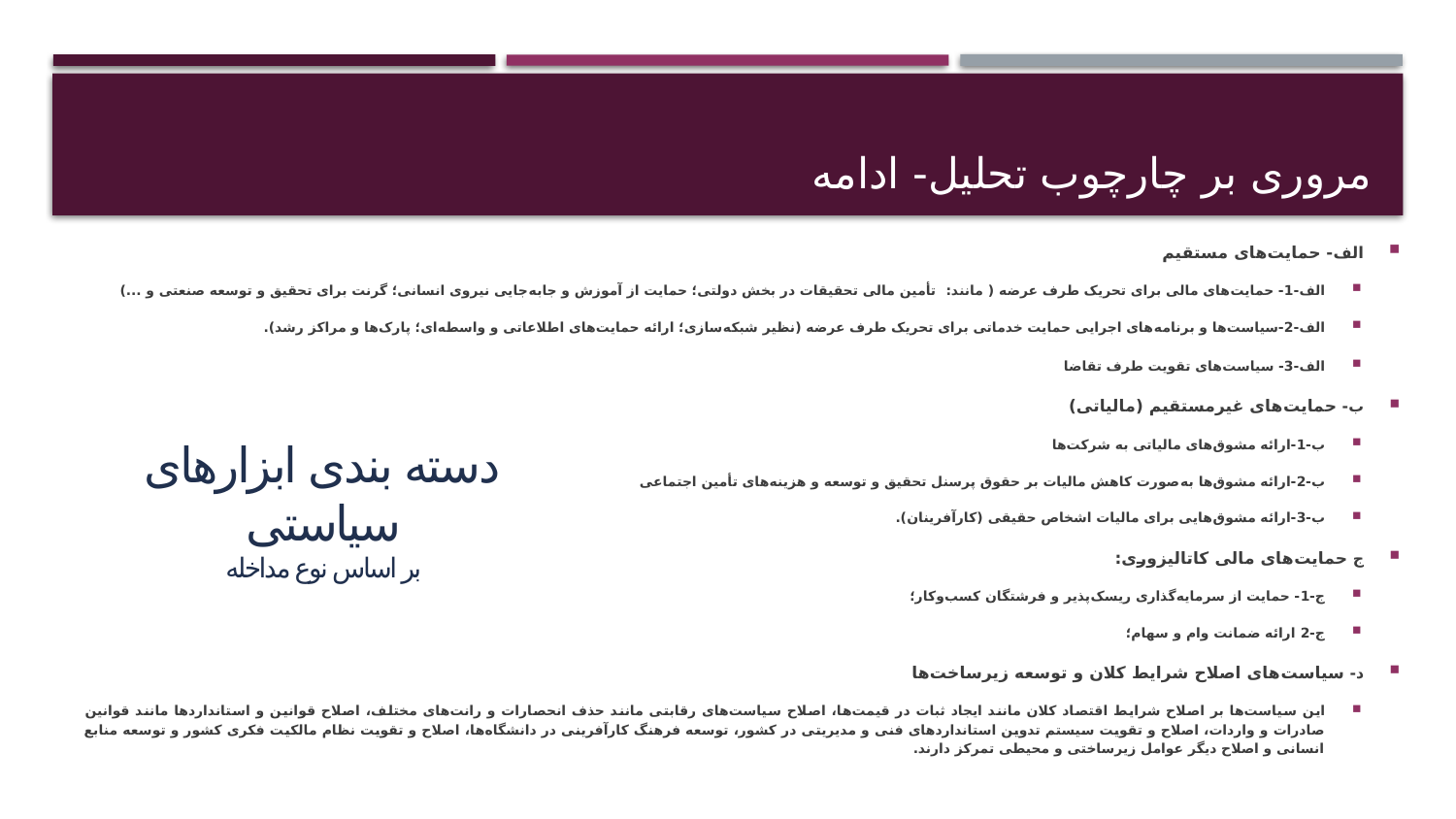

# مروری بر چارچوب تحلیل- ادامه
الف- حمایت‌های مستقیم
الف-1- حمایت‌های مالی برای تحریک طرف عرضه ( مانند:  تأمین مالی تحقیقات در بخش دولتی؛ حمایت از آموزش و جابه‌جایی نیروی انسانی؛ گرنت برای تحقیق و توسعه صنعتی و ...)
الف-2-سیاست‌ها و برنامه‌های اجرایی حمایت خدماتی برای تحریک طرف عرضه (نظیر شبکه‌سازی؛ ارائه حمایت‌های اطلاعاتی و واسطه‌ای؛ پارک‌ها و مراکز رشد).
الف-3- سیاست‌های تقویت طرف تقاضا
ب- حمایت‌های غیرمستقیم (مالیاتی)
ب-1-ارائه مشوق‌های مالیاتی به شرکت‌ها
ب-2-ارائه مشوق‌ها به‌صورت کاهش مالیات بر حقوق پرسنل تحقیق و توسعه و هزینه‌های تأمین اجتماعی
ب-3-ارائه مشوق‌هایی برای مالیات اشخاص حقیقی (کارآفرینان).
ج حمایت‌های مالی کاتالیزوری:
ج-1- حمایت از سرمایه‌گذاری ریسک‌پذیر و فرشتگان کسب‌وکار؛
ج-2 ارائه ضمانت وام و سهام؛
د- سیاست‌های اصلاح شرایط کلان و توسعه زیرساخت‌ها
این سیاست‌ها بر اصلاح شرایط اقتصاد کلان مانند ایجاد ثبات در قیمت‌ها، اصلاح سیاست‌های رقابتی مانند حذف انحصارات و رانت‌های مختلف، اصلاح قوانین و استانداردها مانند قوانین صادرات و واردات، اصلاح و تقویت سیستم تدوین استانداردهای فنی و مدیریتی در کشور، توسعه فرهنگ کارآفرینی در دانشگاه‌ها، اصلاح و تقویت نظام مالکیت فکری کشور و توسعه منابع انسانی و اصلاح دیگر عوامل زیرساختی و محیطی تمرکز دارند.

دسته بندی ابزارهای سیاستی
بر اساس نوع مداخله